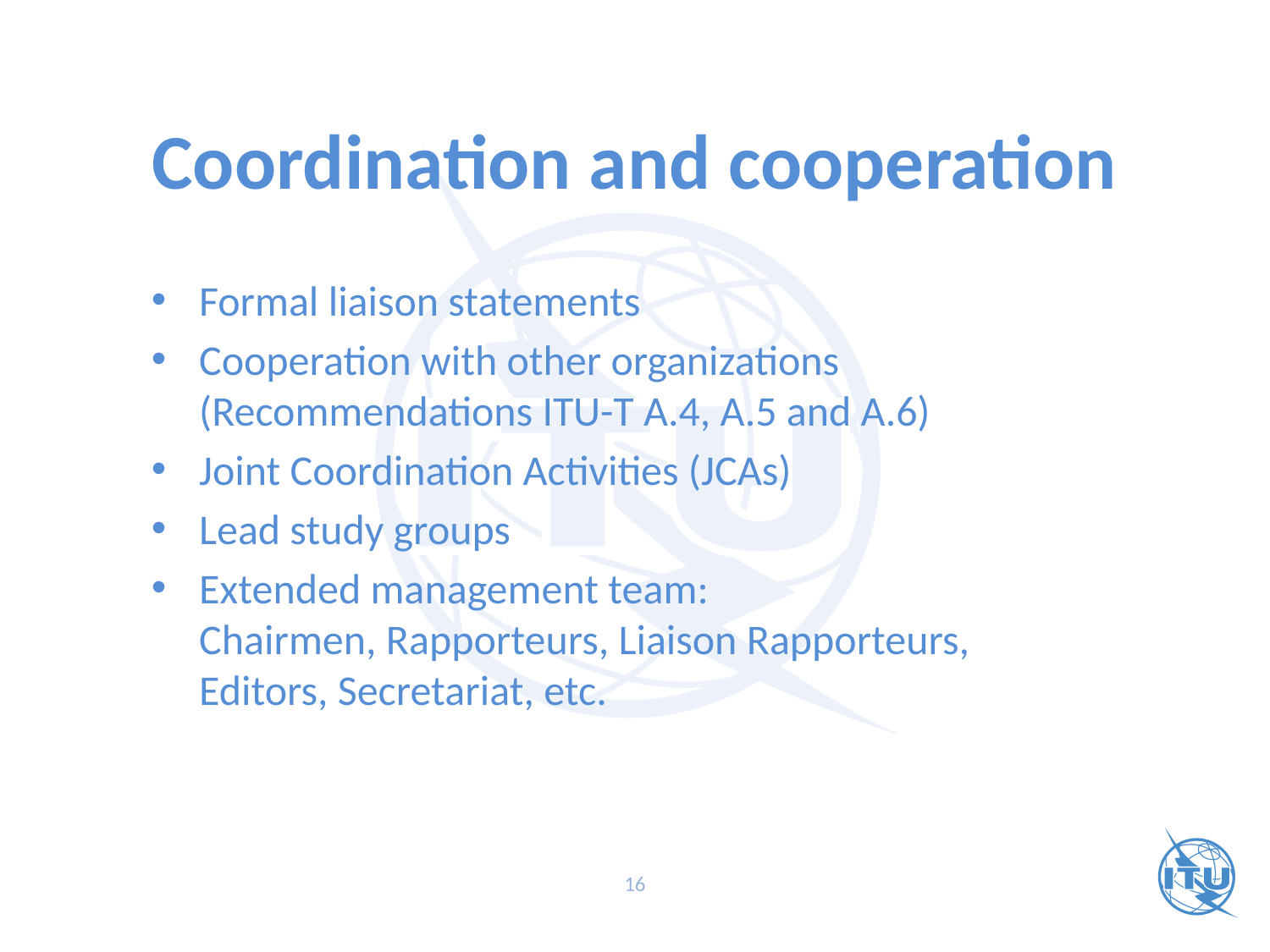

# Coordination and cooperation
Formal liaison statements
Cooperation with other organizations
(Recommendations ITU-T A.4, A.5 and A.6)
Joint Coordination Activities (JCAs)
Lead study groups
Extended management team:
Chairmen, Rapporteurs, Liaison Rapporteurs,
Editors, Secretariat, etc.
16